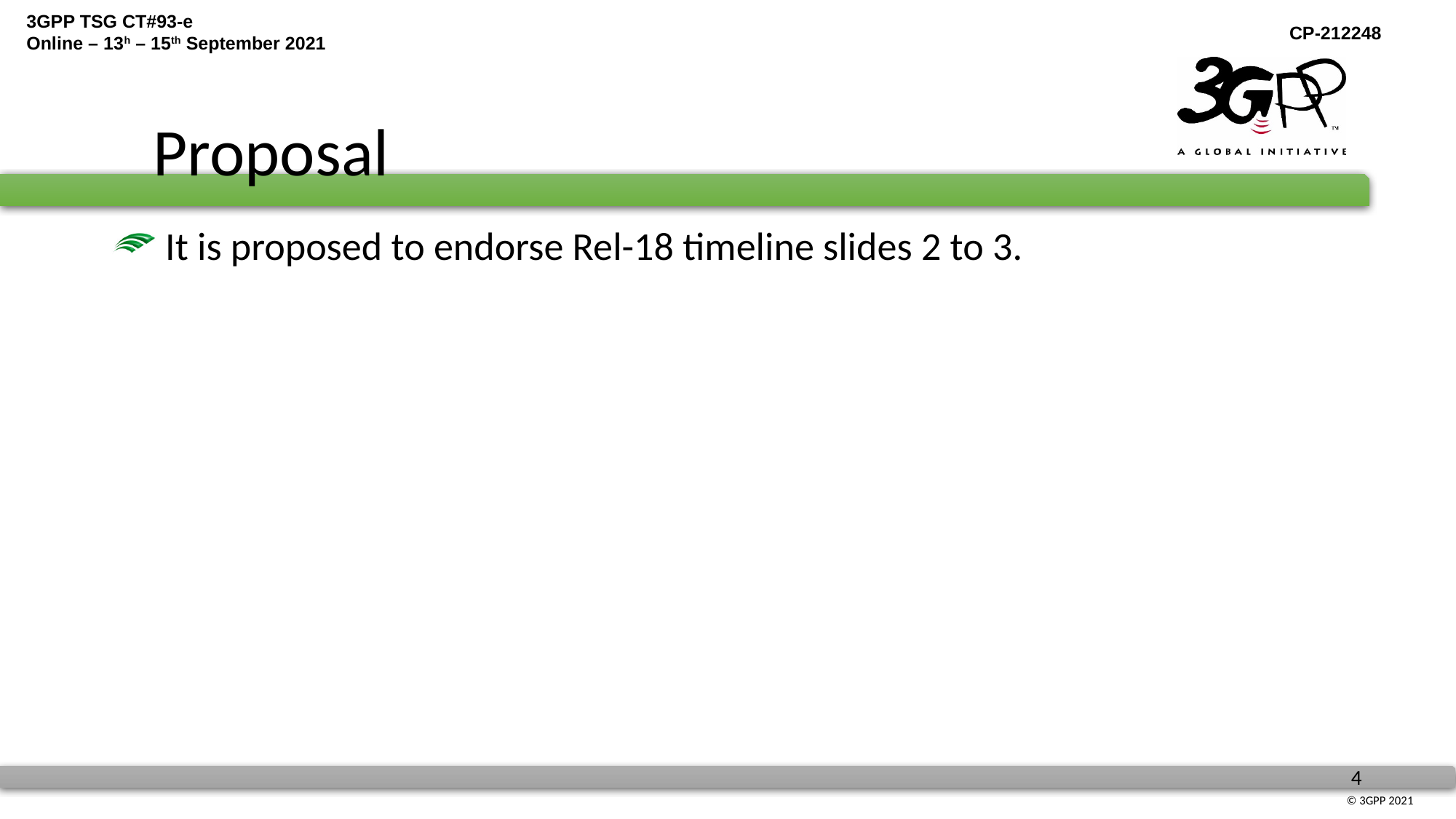

# Proposal
 It is proposed to endorse Rel-18 timeline slides 2 to 3.